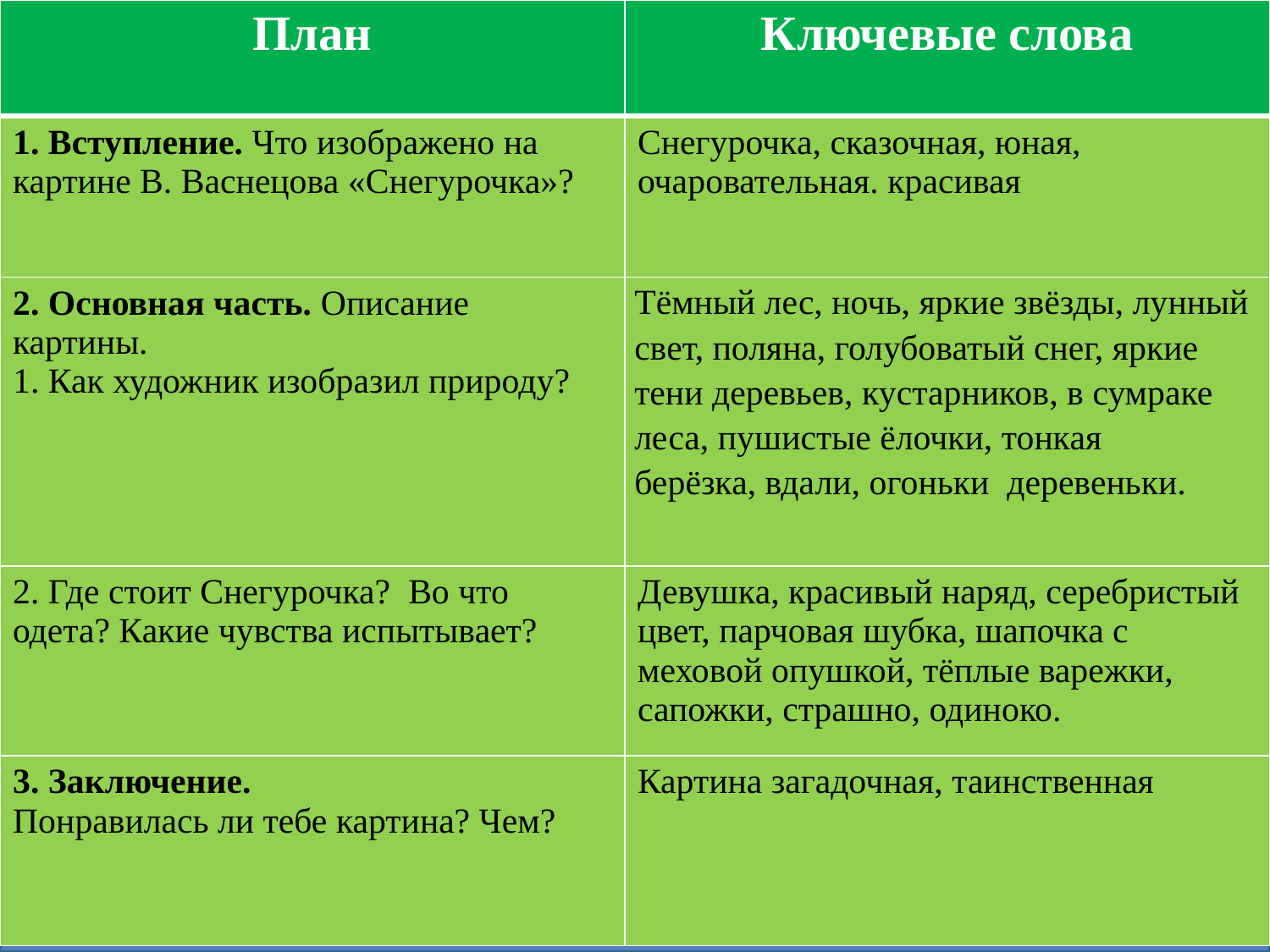

| План | Ключевые слова |
| --- | --- |
| 1. Вступление. Что изображено на картине В. Васнецова «Снегурочка»? | Снегурочка, сказочная, юная, очаровательная. красивая |
| 2. Основная часть. Описание картины. 1. Как художник изобразил природу? | Тёмный лес, ночь, яркие звёзды, лунный свет, поляна, голубоватый снег, яркие тени деревьев, кустарников, в сумраке леса, пушистые ёлочки, тонкая берёзка, вдали, огоньки деревеньки. |
| 2. Где стоит Снегурочка? Во что одета? Какие чувства испытывает? | Девушка, красивый наряд, серебристый цвет, парчовая шубка, шапочка с меховой опушкой, тёплые варежки, сапожки, страшно, одиноко. |
| 3. Заключение. Понравилась ли тебе картина? Чем? | Картина загадочная, таинственная |
|  |  |
| --- | --- |
|  |  |
|  |  |
|  |  |